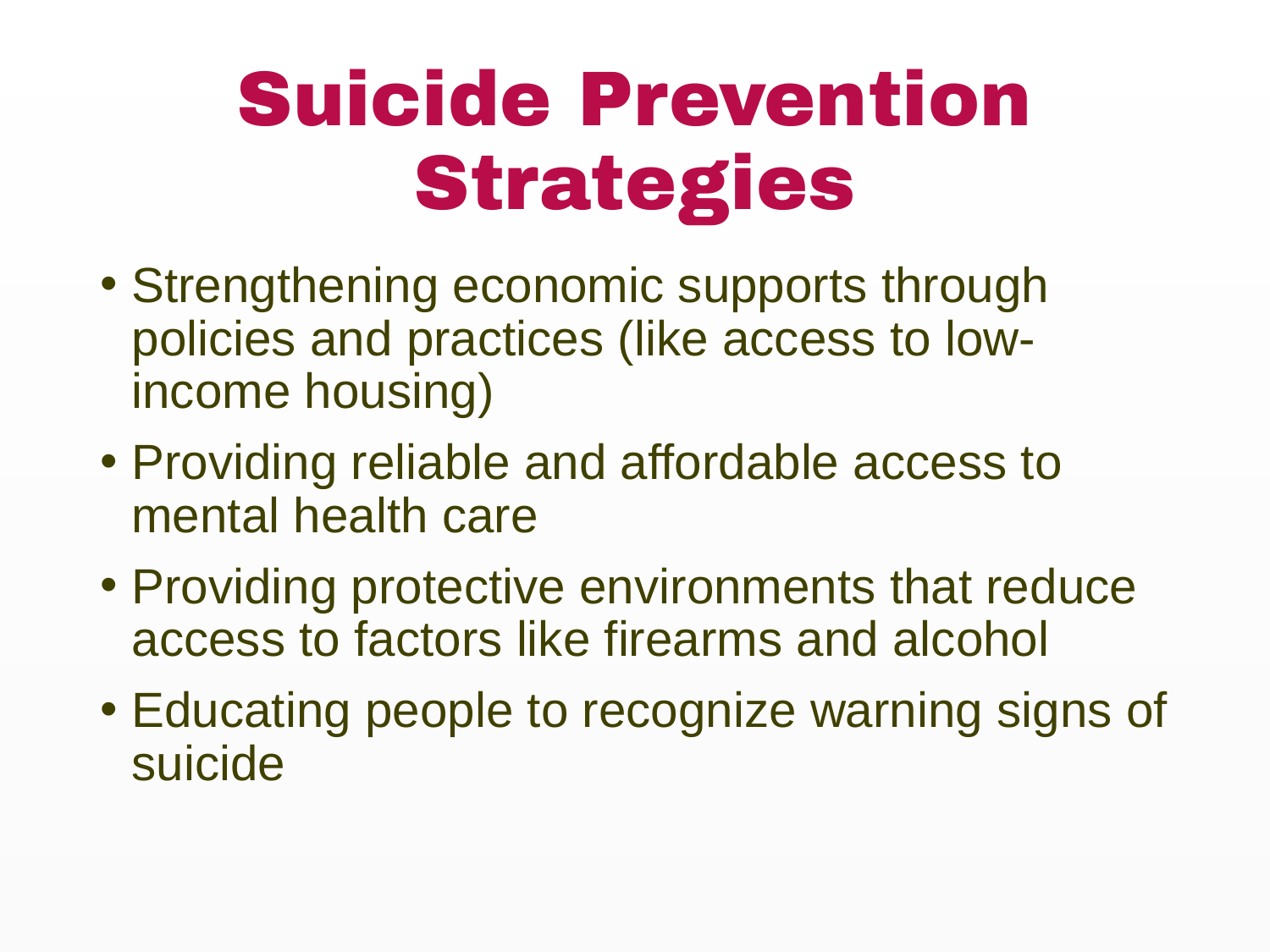

# Suicide Prevention Strategies
Strengthening economic supports through policies and practices (like access to low-income housing)
Providing reliable and affordable access to mental health care
Providing protective environments that reduce access to factors like firearms and alcohol
Educating people to recognize warning signs of suicide